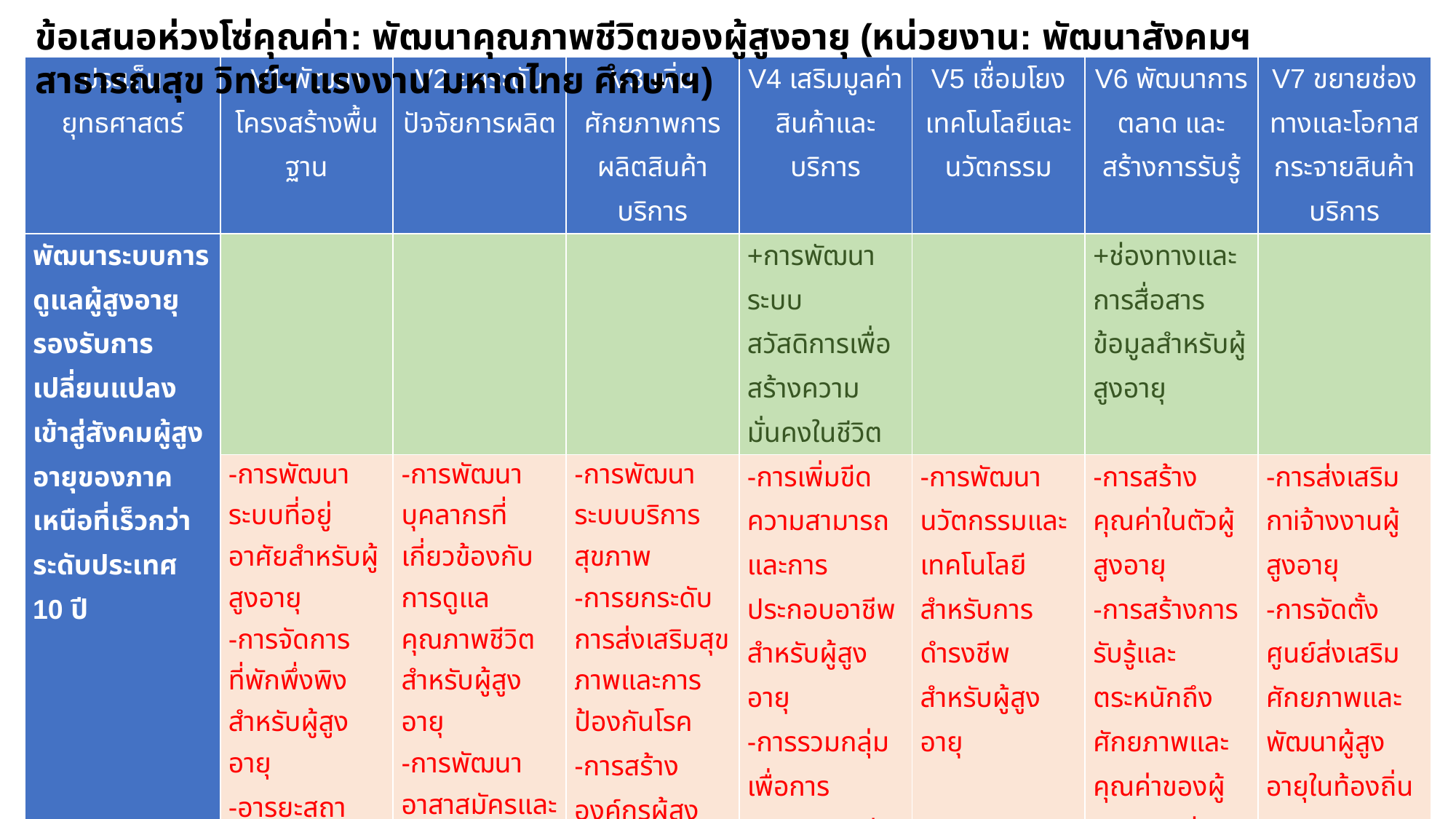

ข้อเสนอห่วงโซ่คุณค่า: พัฒนาคุณภาพชีวิตของผู้สูงอายุ (หน่วยงาน: พัฒนาสังคมฯ สาธารณสุข วิทย์ฯ แรงงาน มหาดไทย ศึกษาฯ)
| ประเด็นยุทธศาสตร์ | V1 พัฒนาโครงสร้างพื้นฐาน | V2 ยกระดับปัจจัยการผลิต | V3 เพิ่มศักยภาพการผลิตสินค้า บริการ | V4 เสริมมูลค่าสินค้าและบริการ | V5 เชื่อมโยงเทคโนโลยีและนวัตกรรม | V6 พัฒนาการตลาด และสร้างการรับรู้ | V7 ขยายช่องทางและโอกาสกระจายสินค้า บริการ |
| --- | --- | --- | --- | --- | --- | --- | --- |
| พัฒนาระบบการดูแลผู้สูงอายุ รองรับการเปลี่ยนแปลงเข้าสู่สังคมผู้สูงอายุของภาคเหนือที่เร็วกว่าระดับประเทศ 10 ปี |  |  |  | +การพัฒนาระบบสวัสดิการเพื่อสร้างความมั่นคงในชีวิต |  | +ช่องทางและการสื่อสารข้อมูลสำหรับผู้สูงอายุ |  |
|  | -การพัฒนาระบบที่อยู่อาศัยสำหรับผู้สูงอายุ -การจัดการที่พักพึ่งพิงสำหรับผู้สูงอายุ -อารยะสถาปัตย์ และการปรับปรุงพื้นที่ และสภาพแวดล้อมเพื่อรองรับสังคมผู้สูงอายุ Age-Friendly Cities | -การพัฒนาบุคลากรที่เกี่ยวข้องกับการดูแลคุณภาพชีวิตสำหรับผู้สูงอายุ -การพัฒนาอาสาสมัครและสร้างเครือข่ายชุมชนสำหรับดูแลผู้สูงอายุ | -การพัฒนาระบบบริการสุขภาพ -การยกระดับการส่งเสริมสุขภาพและการป้องกันโรค -การสร้างองค์กรผู้สูงอายุให้มีความเข้มแข็ง -การเสริมสร้างความเข้มแข็งของครอบครัวด้วยเศรษฐกิจพอเพียง -การส่งเสริมการออมเพื่อความมั่นคงในชีวิต -การพัฒนาระบบดูแลผู้สูงอายุระยะยาว | -การเพิ่มขีดความสามารถและการประกอบอาชีพสำหรับผู้สูงอายุ -การรวมกลุ่มเพื่อการประกอบอาชีพสำหรับผู้สูงอายุ -การจัดการทุนและการส่งเสริมการเข้าถึงทุนในการประกอบอาชีพ | -การพัฒนานวัตกรรมและเทคโนโลยีสำหรับการดำรงชีพสำหรับผู้สูงอายุ | -การสร้างคุณค่าในตัวผู้สูงอายุ -การสร้างการรับรู้และตระหนักถึงศักยภาพและคุณค่าของผู้สูงอายุแก่สังคม | -การส่งเสริมกาiจ้างงานผู้สูงอายุ -การจัดตั้งศูนย์ส่งเสริมศักยภาพและพัฒนาผู้สูงอายุในท้องถิ่นและชุมชนแบบมีส่วนร่วม |